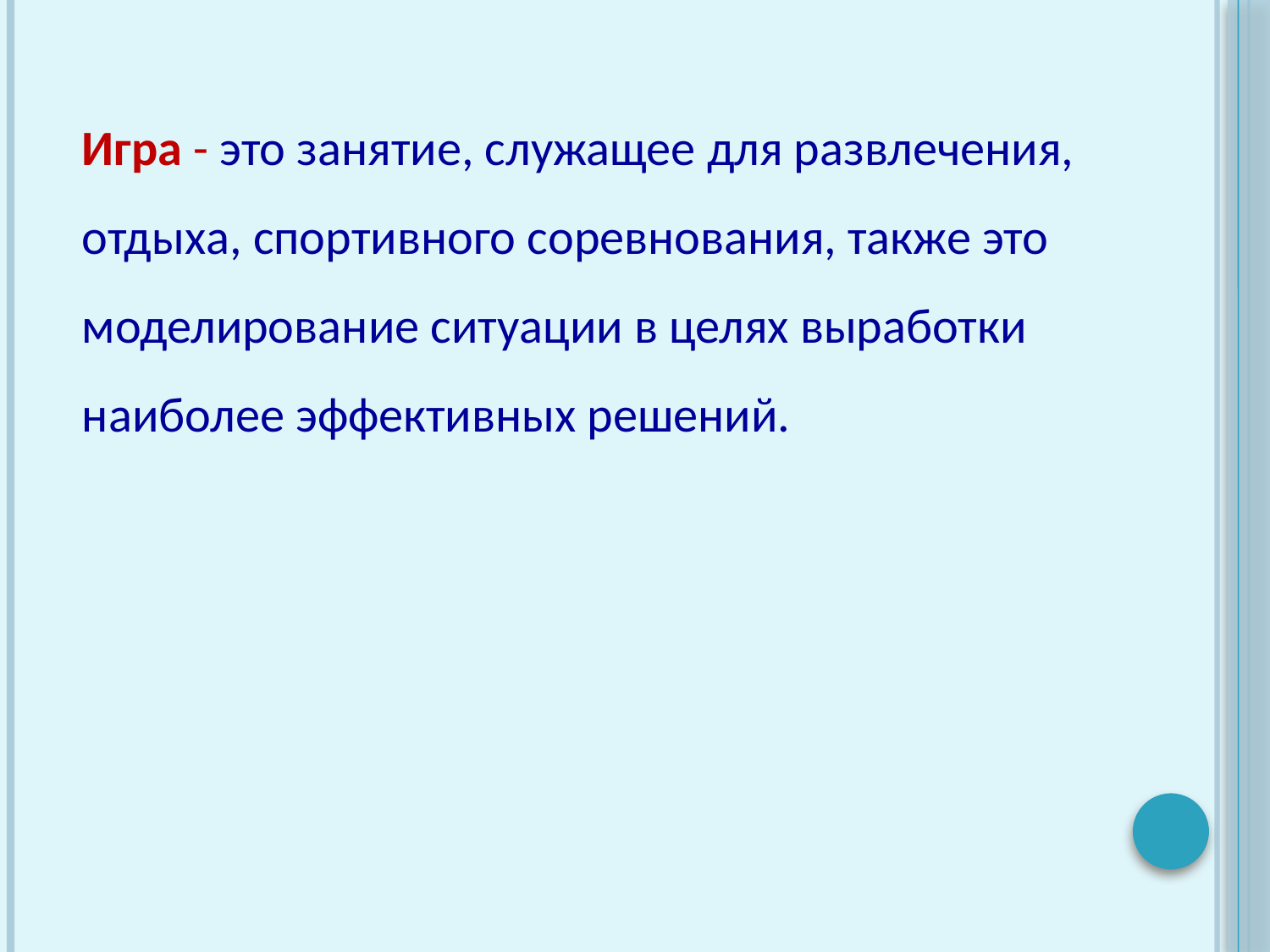

Игра - это занятие, служащее для развлечения, отдыха, спортивного соревнования, также это моделирование ситуации в целях выработки наиболее эффективных решений.